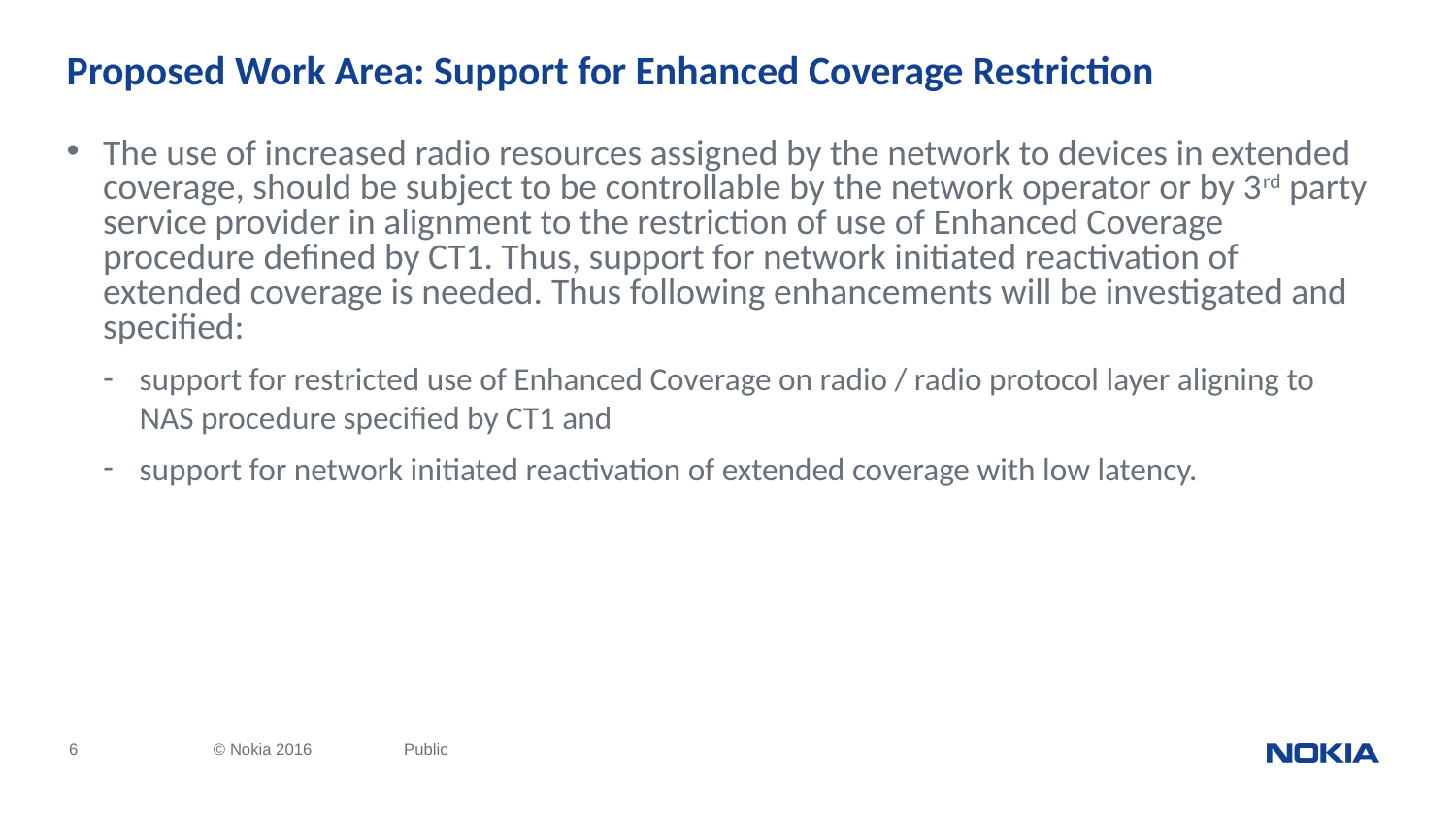

Proposed Work Area: Support for Enhanced Coverage Restriction
The use of increased radio resources assigned by the network to devices in extended coverage, should be subject to be controllable by the network operator or by 3rd party service provider in alignment to the restriction of use of Enhanced Coverage procedure defined by CT1. Thus, support for network initiated reactivation of extended coverage is needed. Thus following enhancements will be investigated and specified:
support for restricted use of Enhanced Coverage on radio / radio protocol layer aligning to NAS procedure specified by CT1 and
support for network initiated reactivation of extended coverage with low latency.